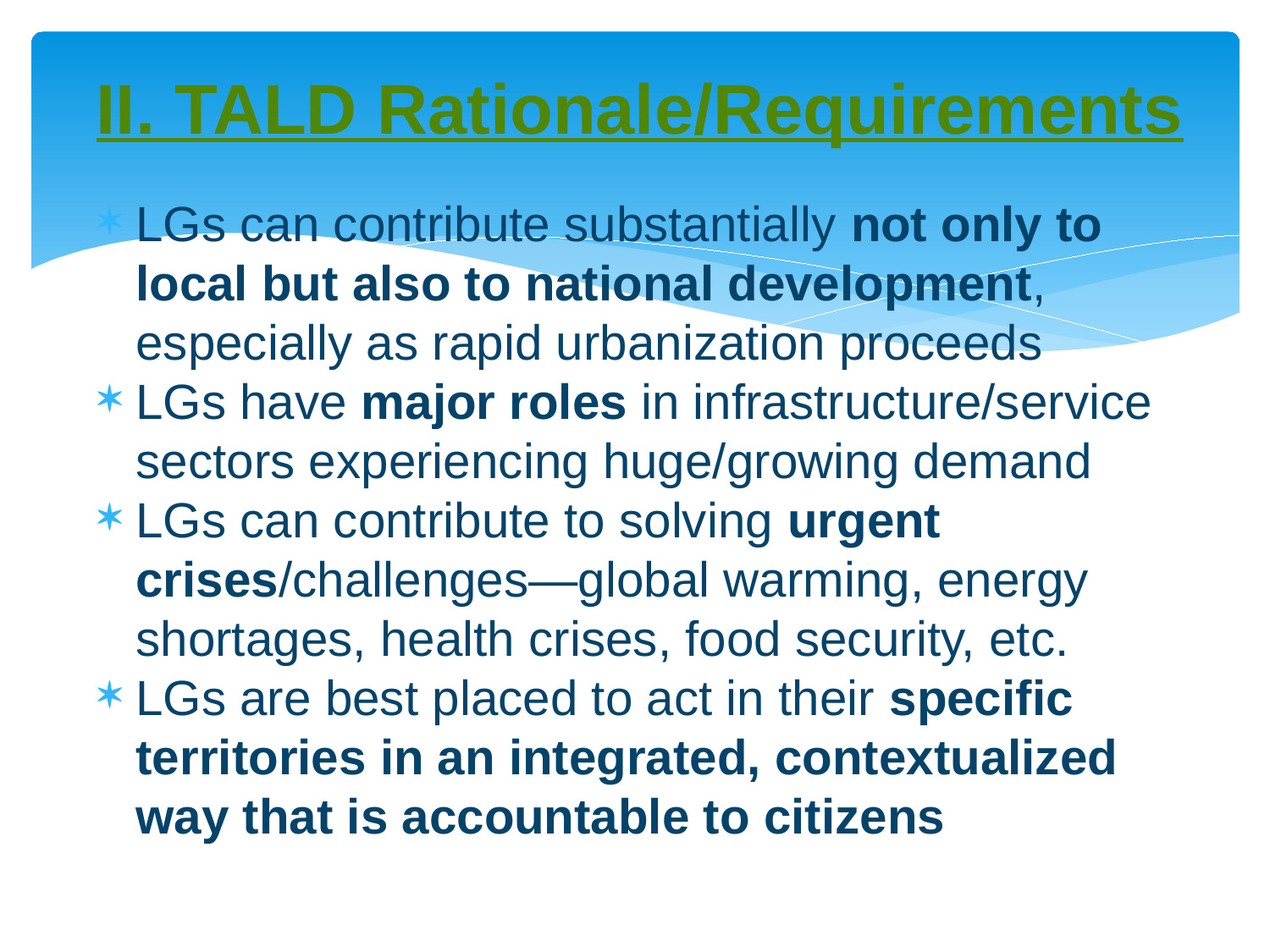

# II. TALD Rationale/Requirements
LGs can contribute substantially not only to local but also to national development, especially as rapid urbanization proceeds
LGs have major roles in infrastructure/service sectors experiencing huge/growing demand
LGs can contribute to solving urgent crises/challenges—global warming, energy shortages, health crises, food security, etc.
LGs are best placed to act in their specific territories in an integrated, contextualized way that is accountable to citizens